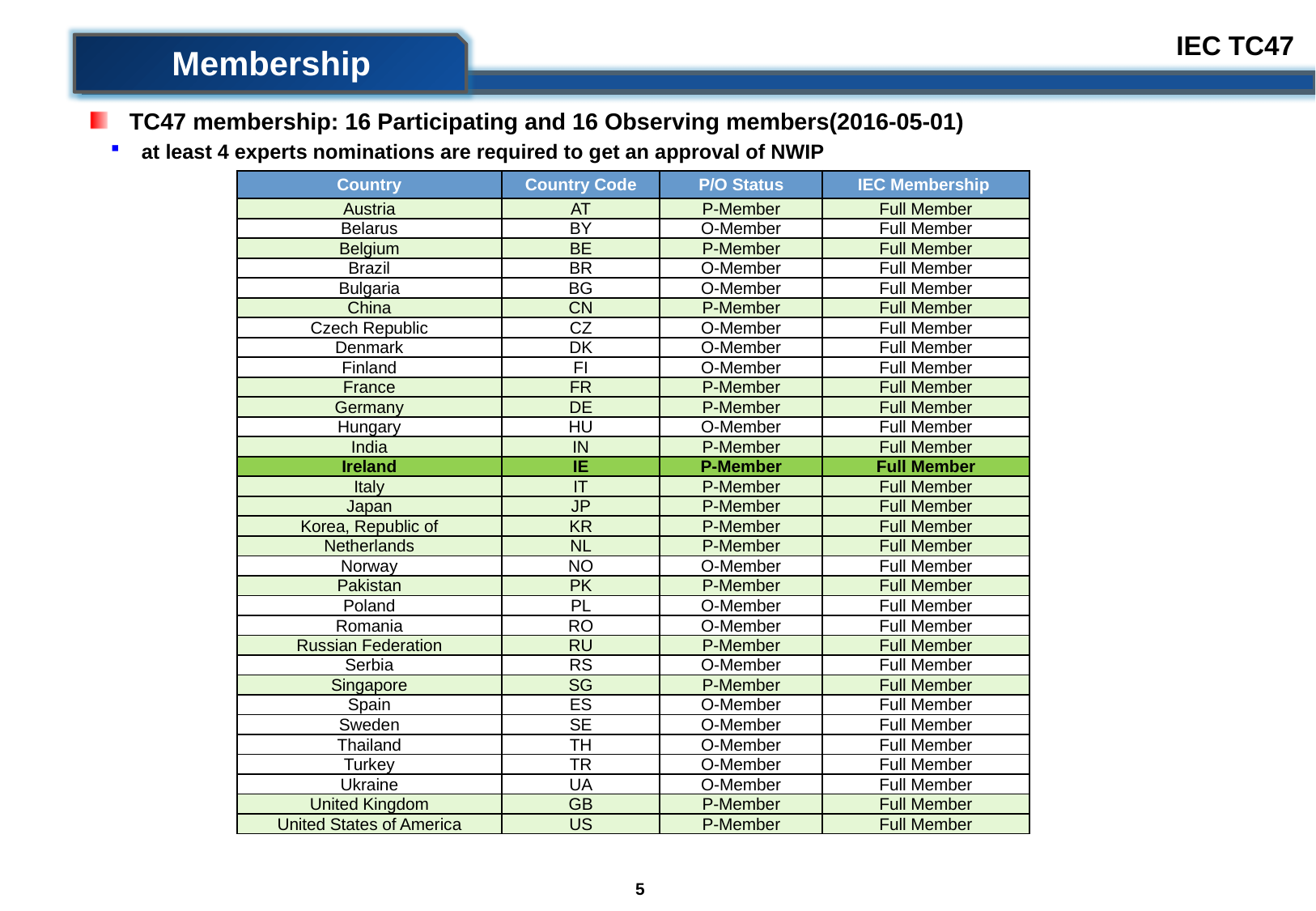

IEC TC47
Membership
TC47 membership: 16 Participating and 16 Observing members(2016-05-01)
at least 4 experts nominations are required to get an approval of NWIP

| Country | Country Code | P/O Status | IEC Membership |
| --- | --- | --- | --- |
| Austria | AT | P-Member | Full Member |
| Belarus | BY | O-Member | Full Member |
| Belgium | BE | P-Member | Full Member |
| Brazil | BR | O-Member | Full Member |
| Bulgaria | BG | O-Member | Full Member |
| China | CN | P-Member | Full Member |
| Czech Republic | CZ | O-Member | Full Member |
| Denmark | DK | O-Member | Full Member |
| Finland | FI | O-Member | Full Member |
| France | FR | P-Member | Full Member |
| Germany | DE | P-Member | Full Member |
| Hungary | HU | O-Member | Full Member |
| India | IN | P-Member | Full Member |
| Ireland | IE | P-Member | Full Member |
| Italy | IT | P-Member | Full Member |
| Japan | JP | P-Member | Full Member |
| Korea, Republic of | KR | P-Member | Full Member |
| Netherlands | NL | P-Member | Full Member |
| Norway | NO | O-Member | Full Member |
| Pakistan | PK | P-Member | Full Member |
| Poland | PL | O-Member | Full Member |
| Romania | RO | O-Member | Full Member |
| Russian Federation | RU | P-Member | Full Member |
| Serbia | RS | O-Member | Full Member |
| Singapore | SG | P-Member | Full Member |
| Spain | ES | O-Member | Full Member |
| Sweden | SE | O-Member | Full Member |
| Thailand | TH | O-Member | Full Member |
| Turkey | TR | O-Member | Full Member |
| Ukraine | UA | O-Member | Full Member |
| United Kingdom | GB | P-Member | Full Member |
| United States of America | US | P-Member | Full Member |